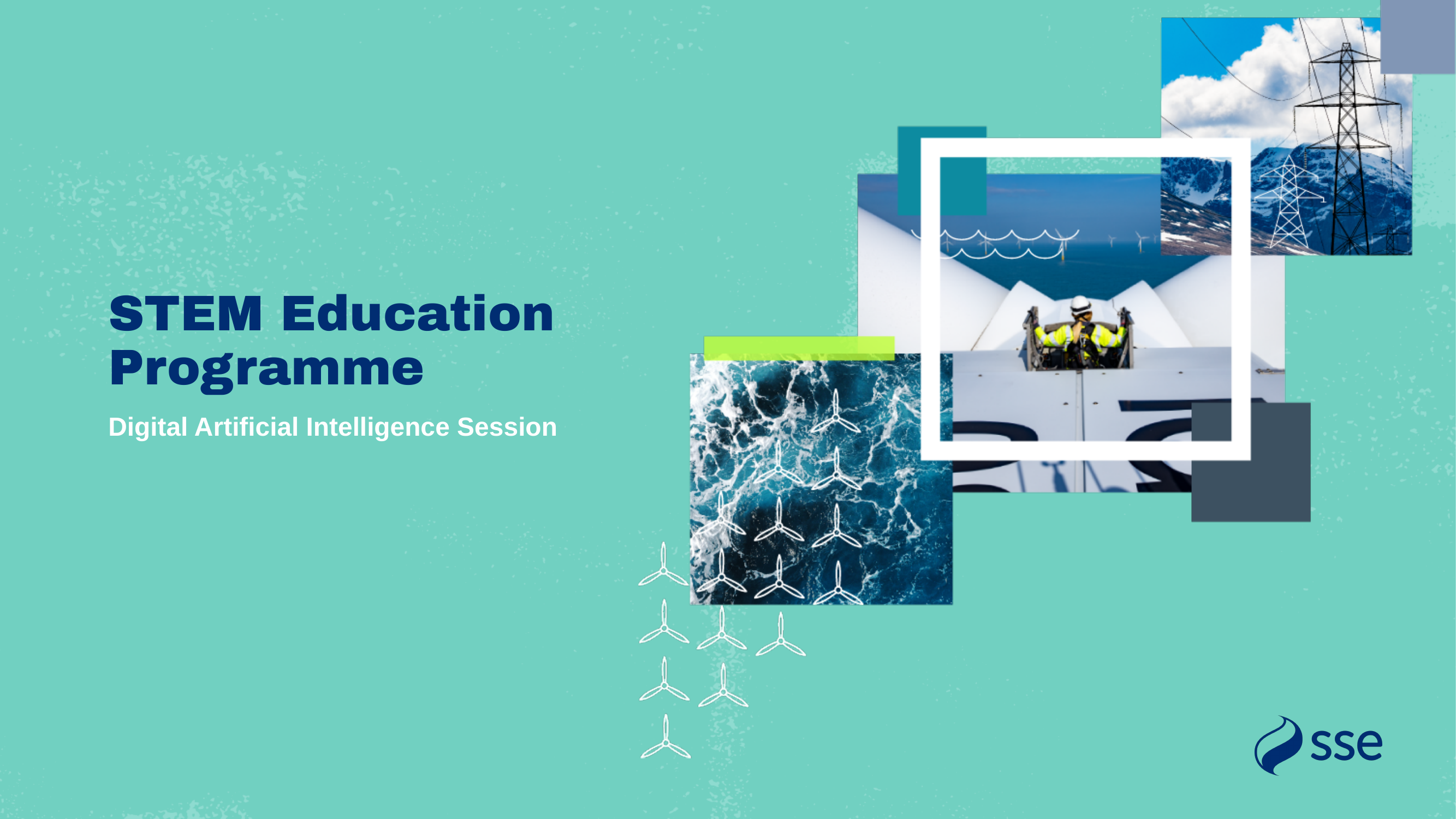

# STEM Education Programme
Digital Artificial Intelligence Session